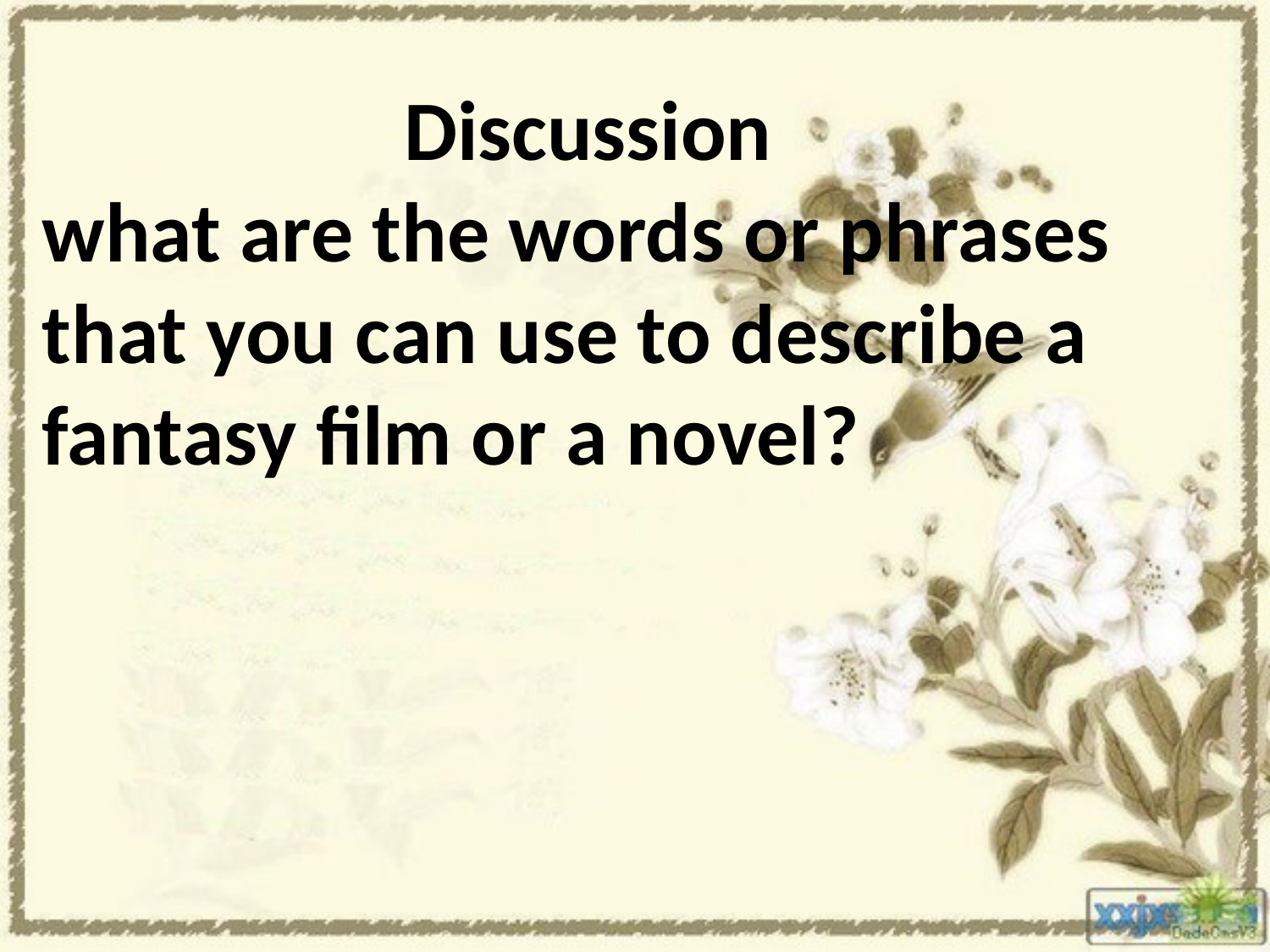

Discussion
what are the words or phrases that you can use to describe a fantasy film or a novel?